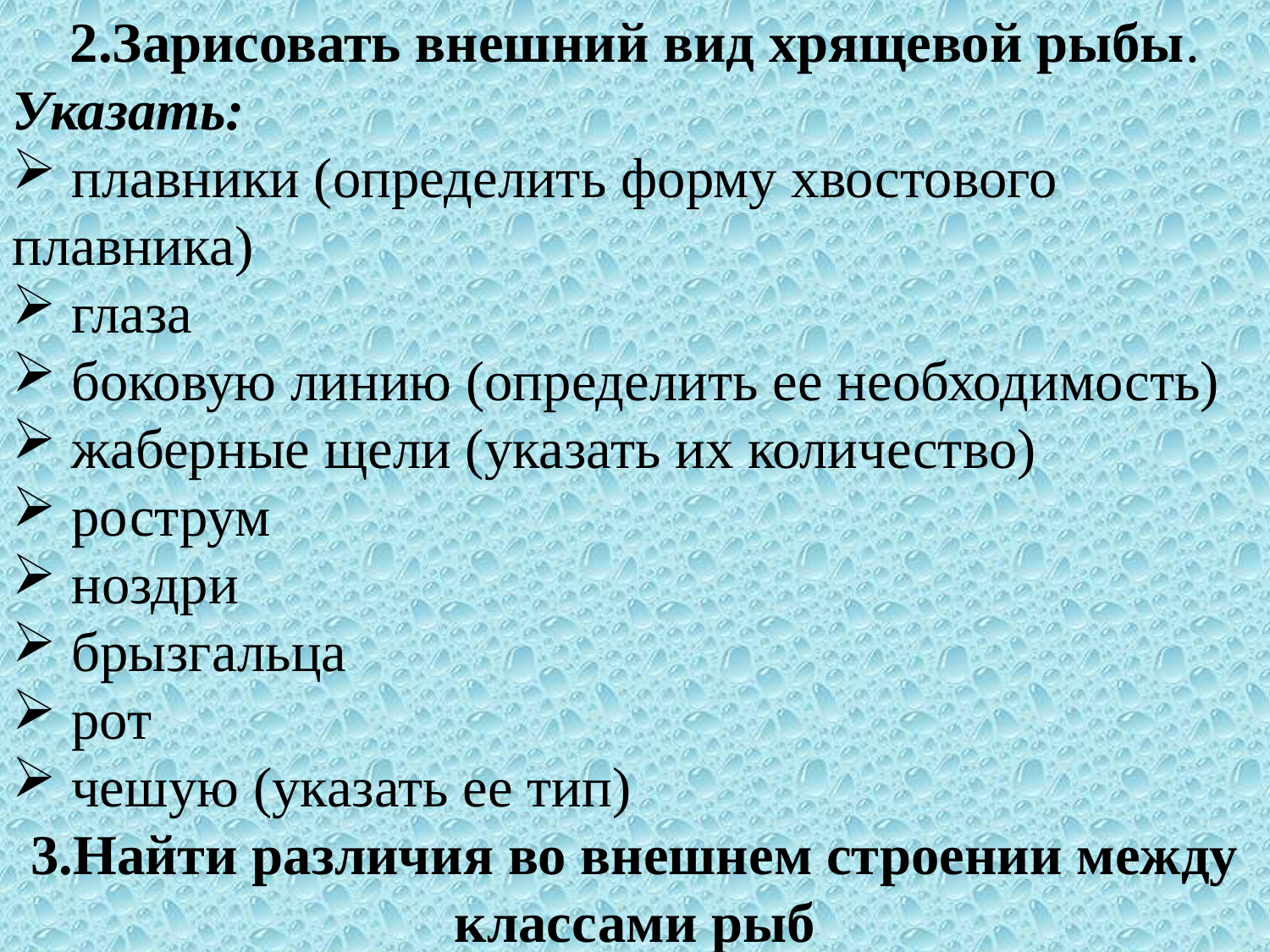

2.Зарисовать внешний вид хрящевой рыбы.
Указать:
 плавники (определить форму хвостового плавника)
 глаза
 боковую линию (определить ее необходимость)
 жаберные щели (указать их количество)
 рострум
 ноздри
 брызгальца
 рот
 чешую (указать ее тип)
3.Найти различия во внешнем строении между классами рыб